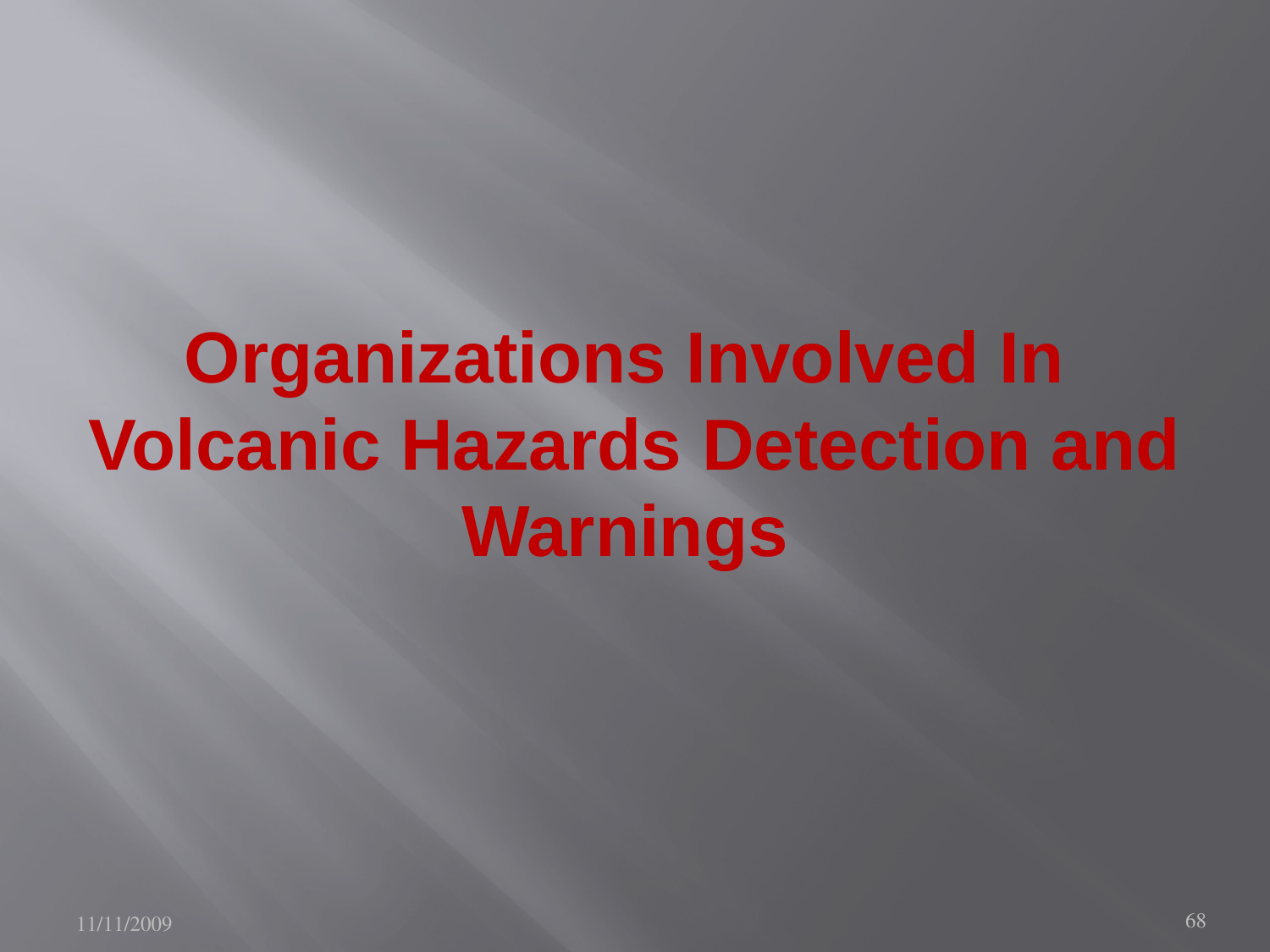

# Organizations Involved In  Volcanic Hazards Detection and Warnings
11/11/2009
68